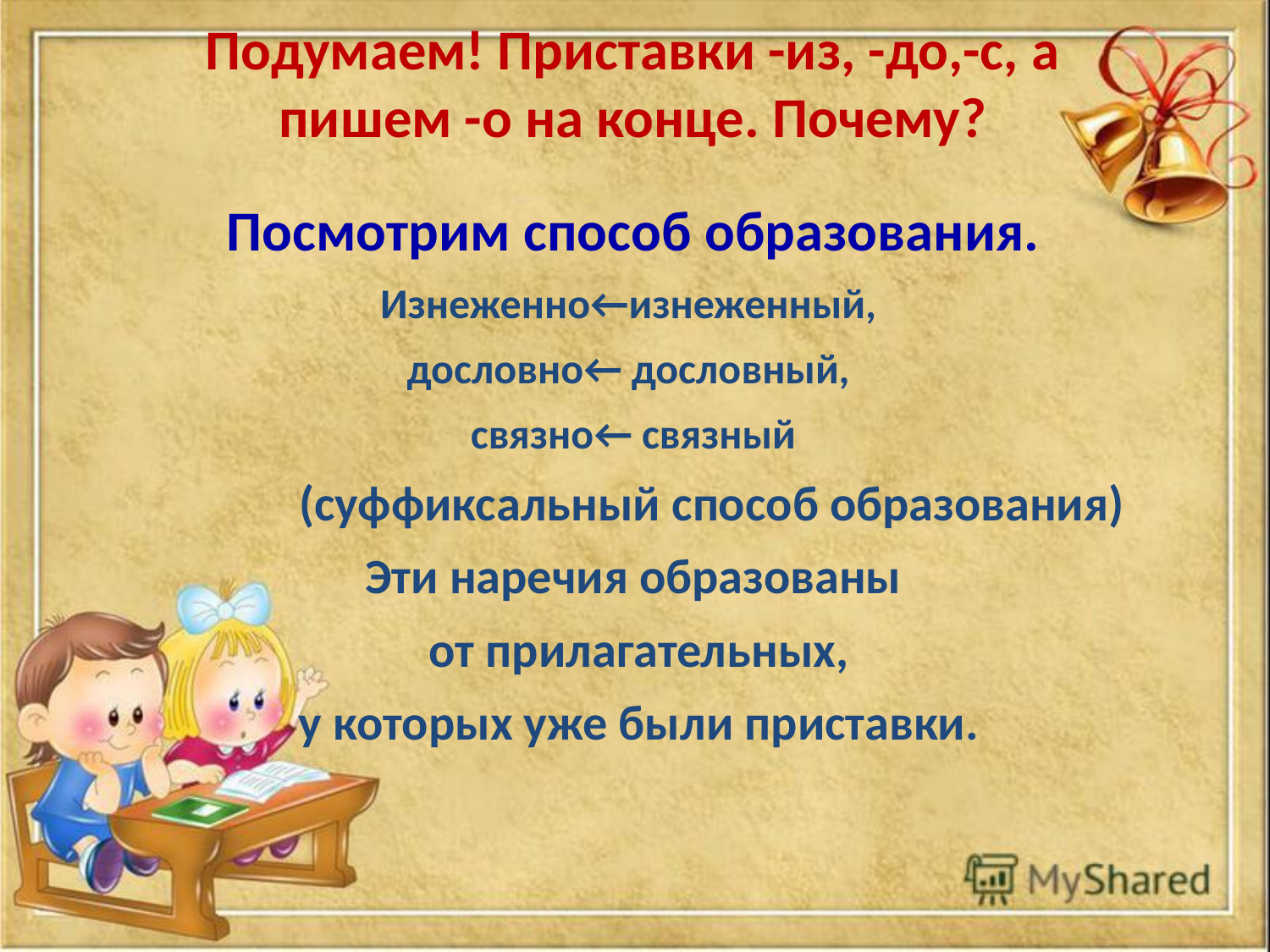

# Подумаем! Приставки -из, -до,-с, а пишем -о на конце. Почему?
Посмотрим способ образования.
Изнеженно←изнеженный,
дословно← дословный,
связно← связный
              (суффиксальный способ образования)
Эти наречия образованы
 от прилагательных,
 у которых уже были приставки.